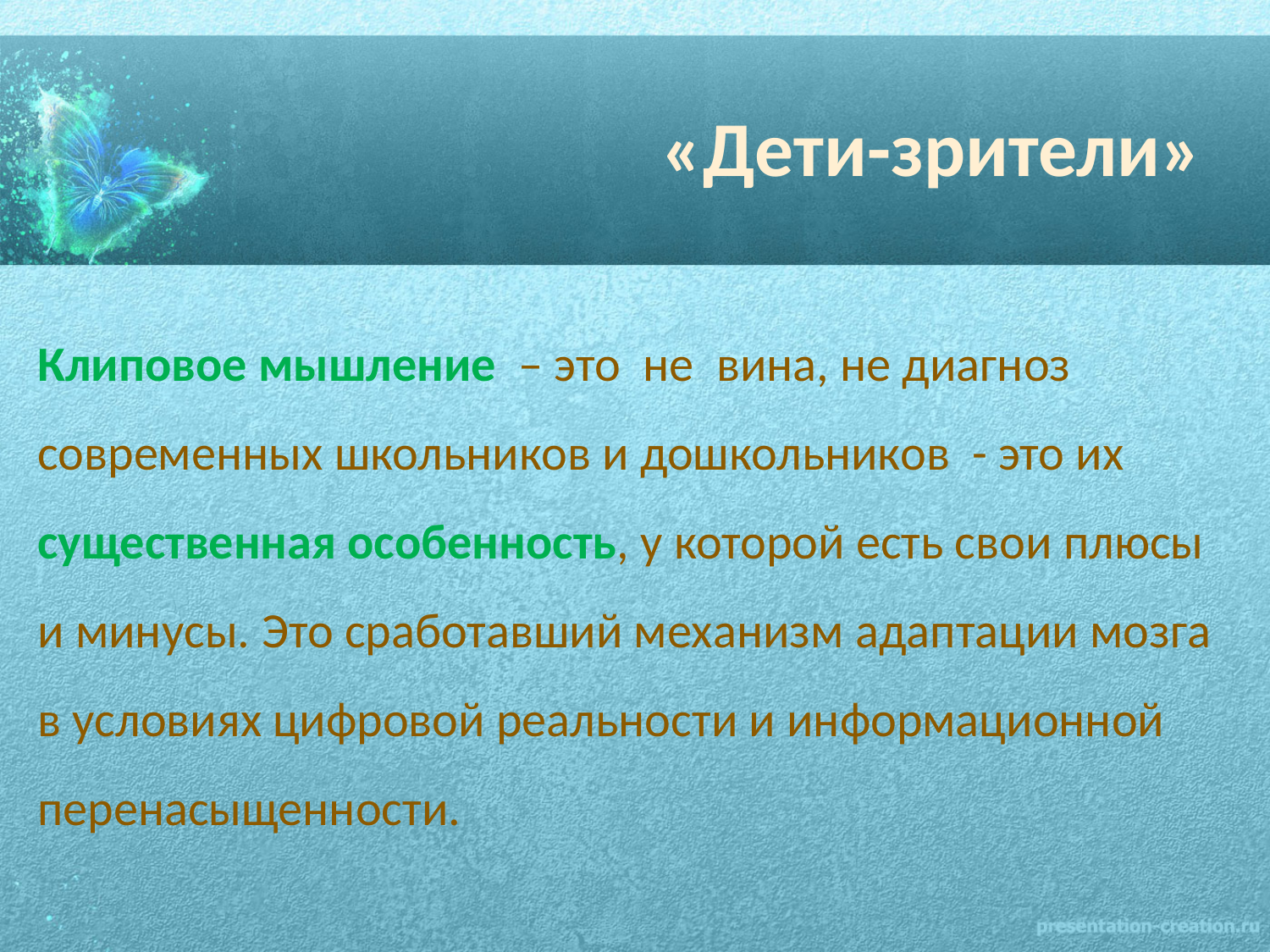

# «Дети-зрители»
Клиповое мышление  – это  не  вина, не диагноз
современных школьников и дошкольников  - это их существенная особенность, у которой есть свои плюсы и минусы. Это сработавший механизм адаптации мозга в условиях цифровой реальности и информационной перенасыщенности.